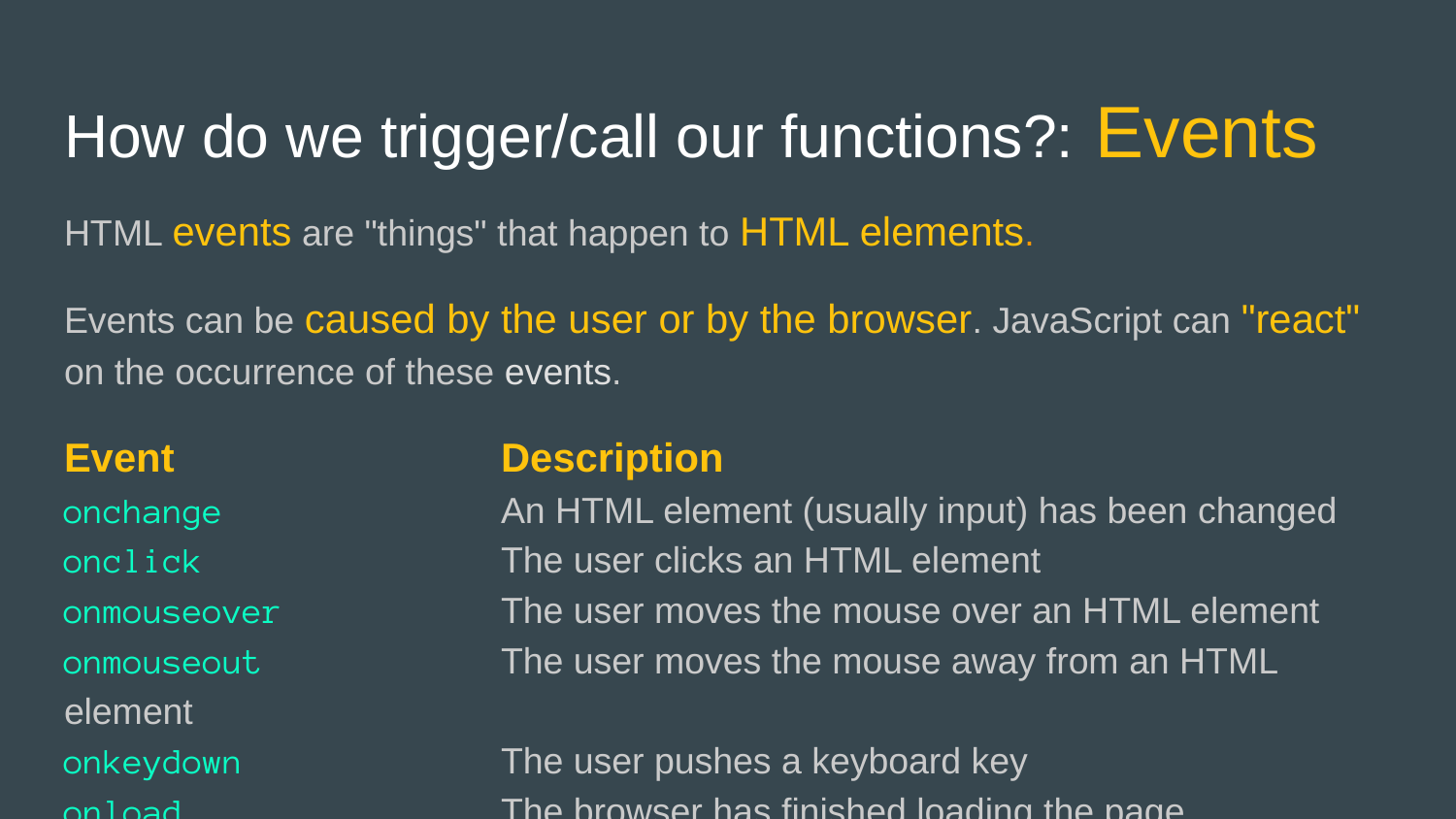

# How do we trigger/call our functions?:  Events
HTML events are "things" that happen to HTML elements.
Events can be caused by the user or by the browser. JavaScript can "react" on the occurrence of these events.
Event			Description
onchange		An HTML element (usually input) has been changed
onclick			The user clicks an HTML element
onmouseover		The user moves the mouse over an HTML element
onmouseout		The user moves the mouse away from an HTML element
onkeydown		The user pushes a keyboard key
onload			The browser has finished loading the page